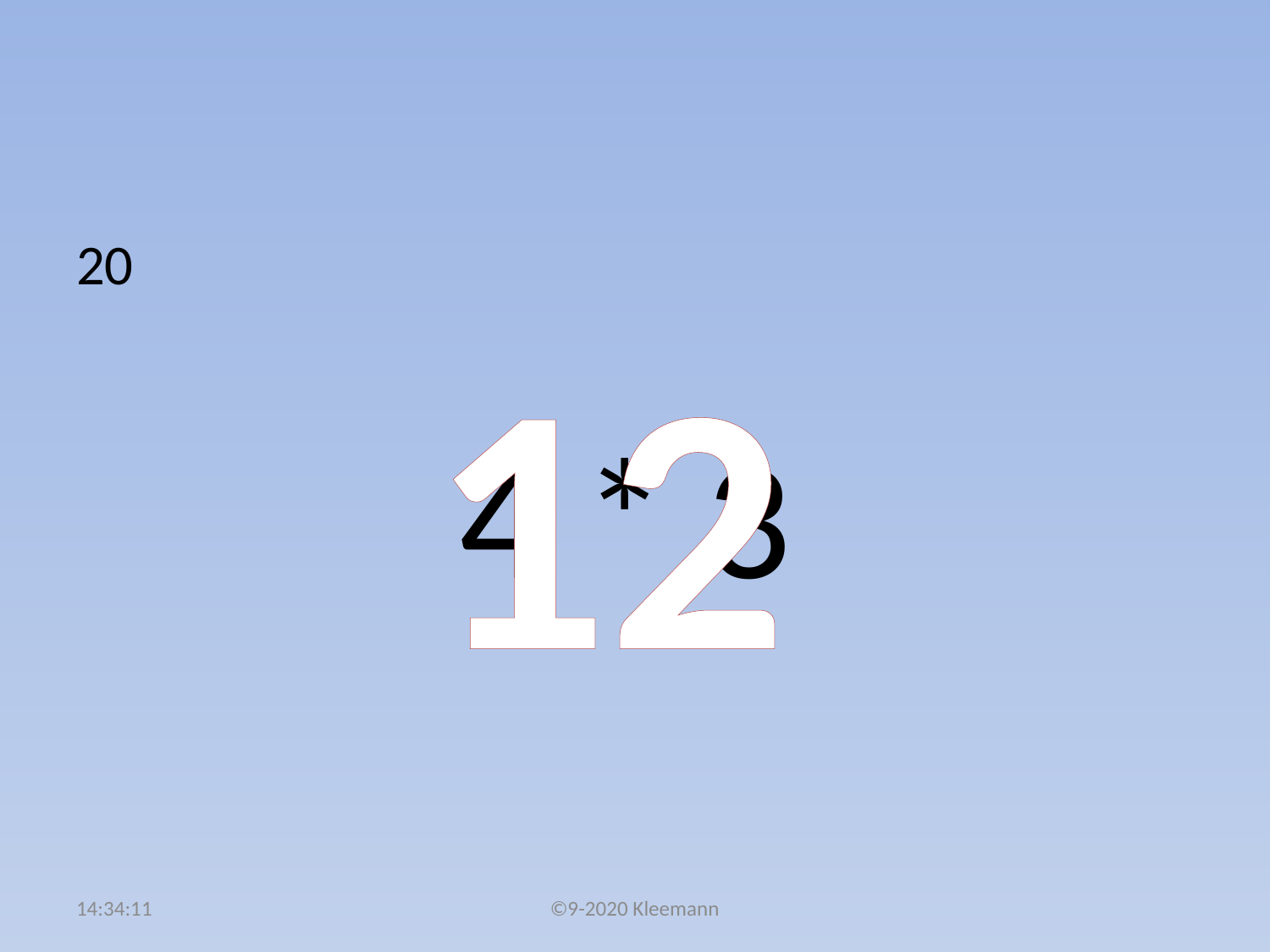

#
20

          4 * 3
12
14:34:11
©9-2020 Kleemann